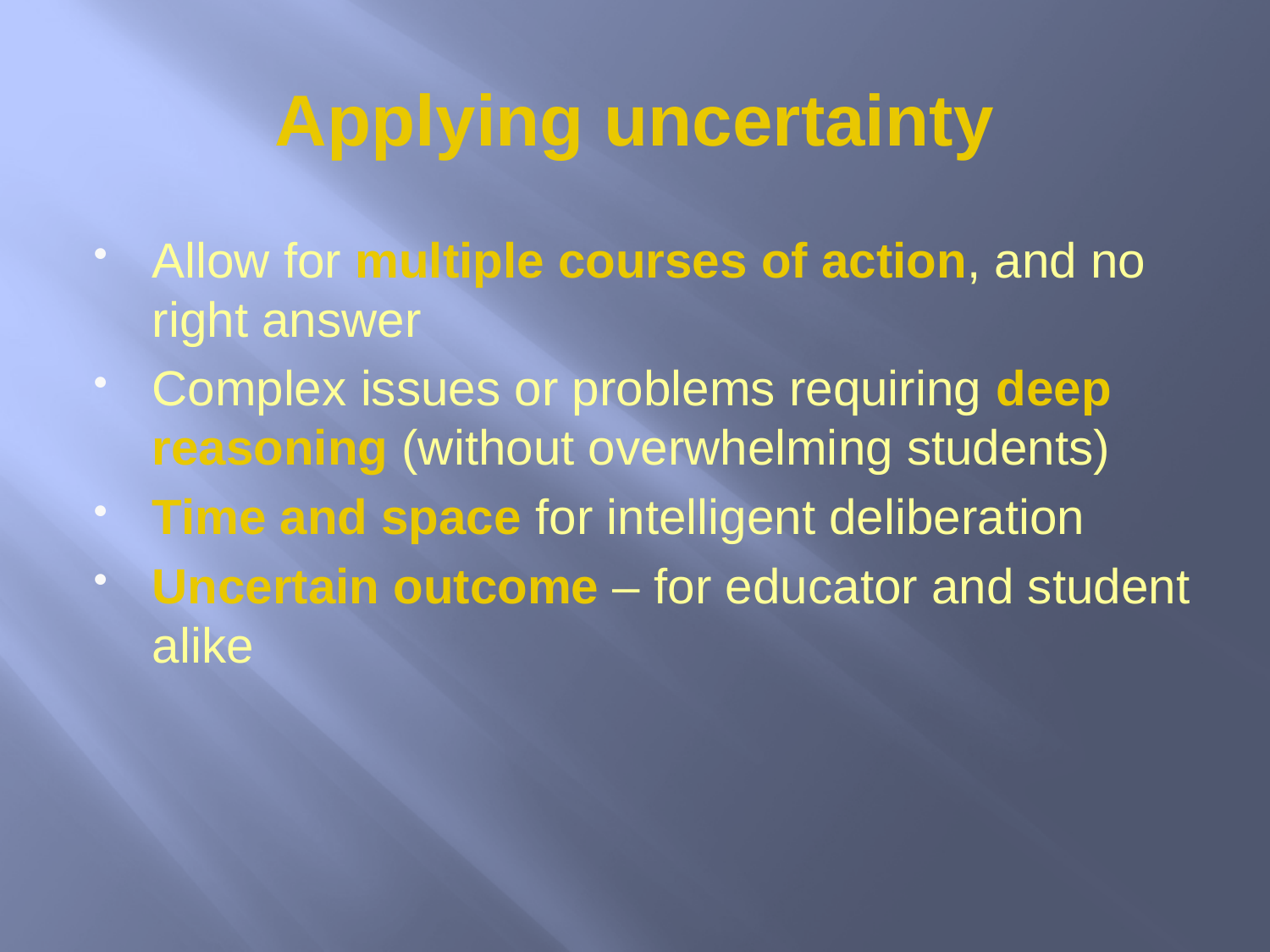

# Applying uncertainty
Allow for multiple courses of action, and no right answer
Complex issues or problems requiring deep reasoning (without overwhelming students)
Time and space for intelligent deliberation
Uncertain outcome – for educator and student alike